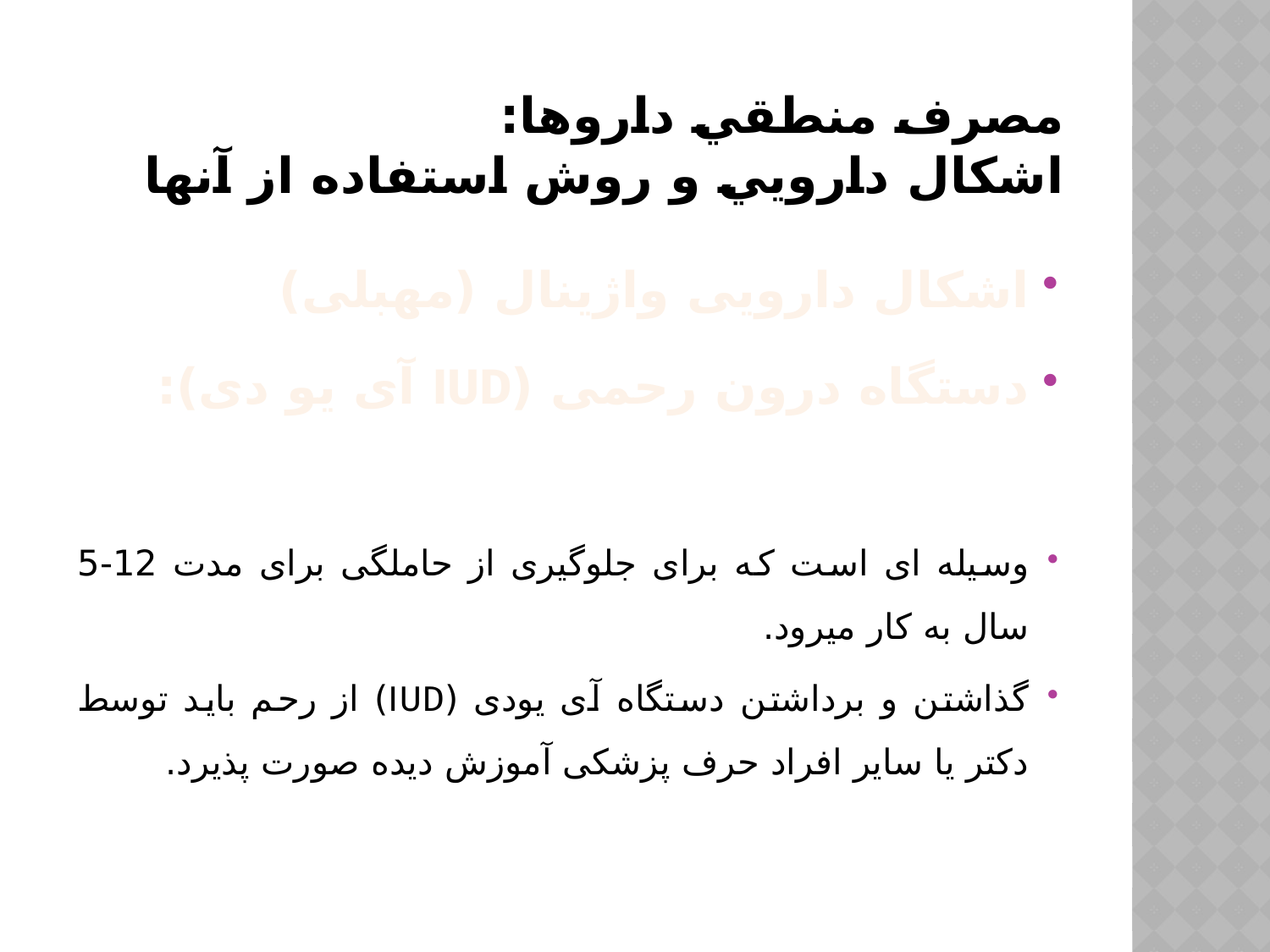

# مصرف منطقي داروها: اشكال دارويي و روش استفاده از آنها
اشکال دارویی واژینال (مهبلی)
دستگاه درون رحمی (IUD آی یو دی):

وسیله ای است که برای جلوگیری از حاملگی برای مدت 12-5 سال به کار میرود.
گذاشتن و برداشتن دستگاه آی یودی (IUD) از رحم باید توسط دکتر یا سایر افراد حرف پزشکی آموزش دیده صورت پذیرد.